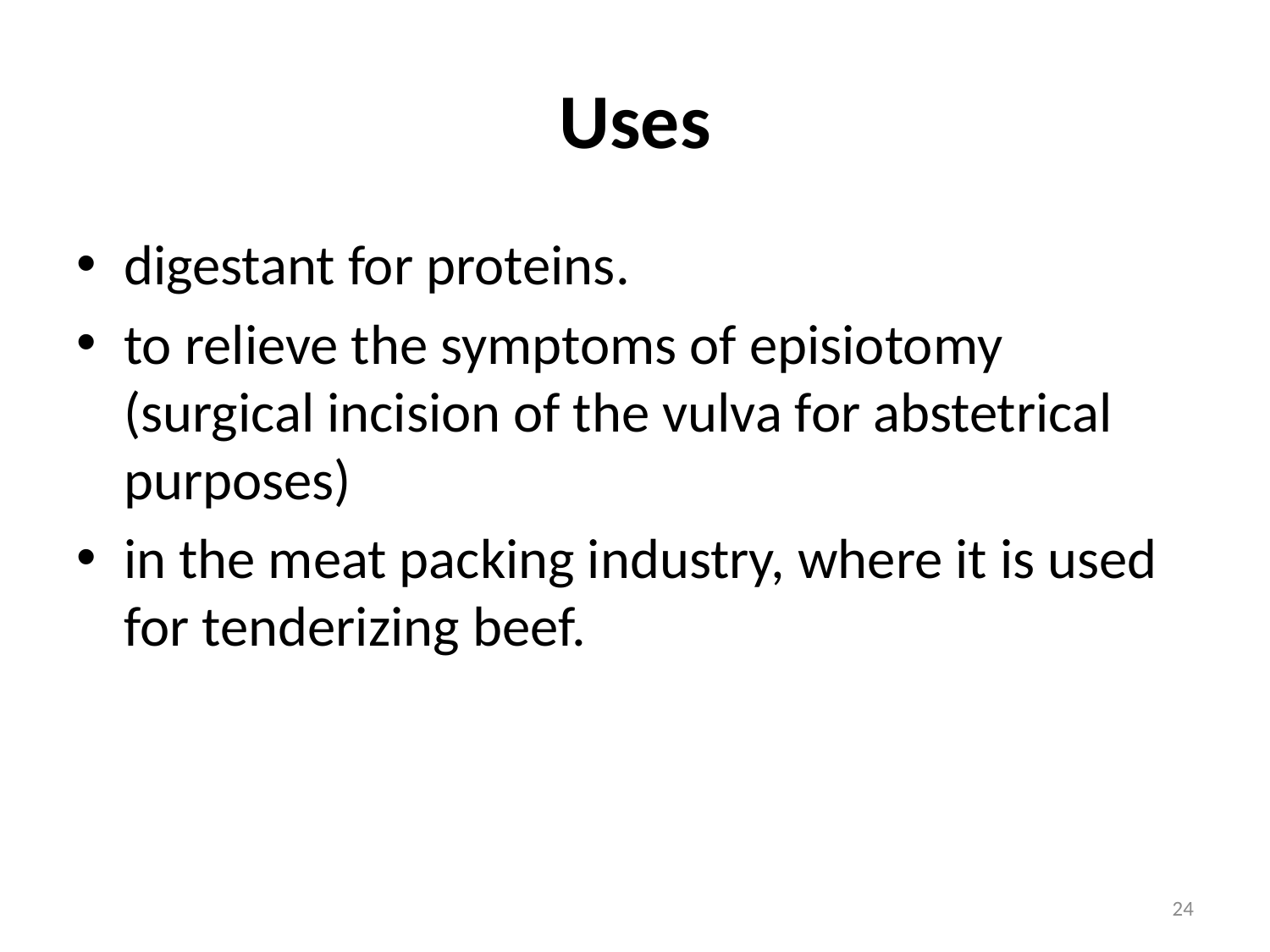

# Uses
digestant for proteins.
to relieve the symptoms of episiotomy (surgical incision of the vulva for abstetrical purposes)
in the meat packing industry, where it is used for tenderizing beef.

24